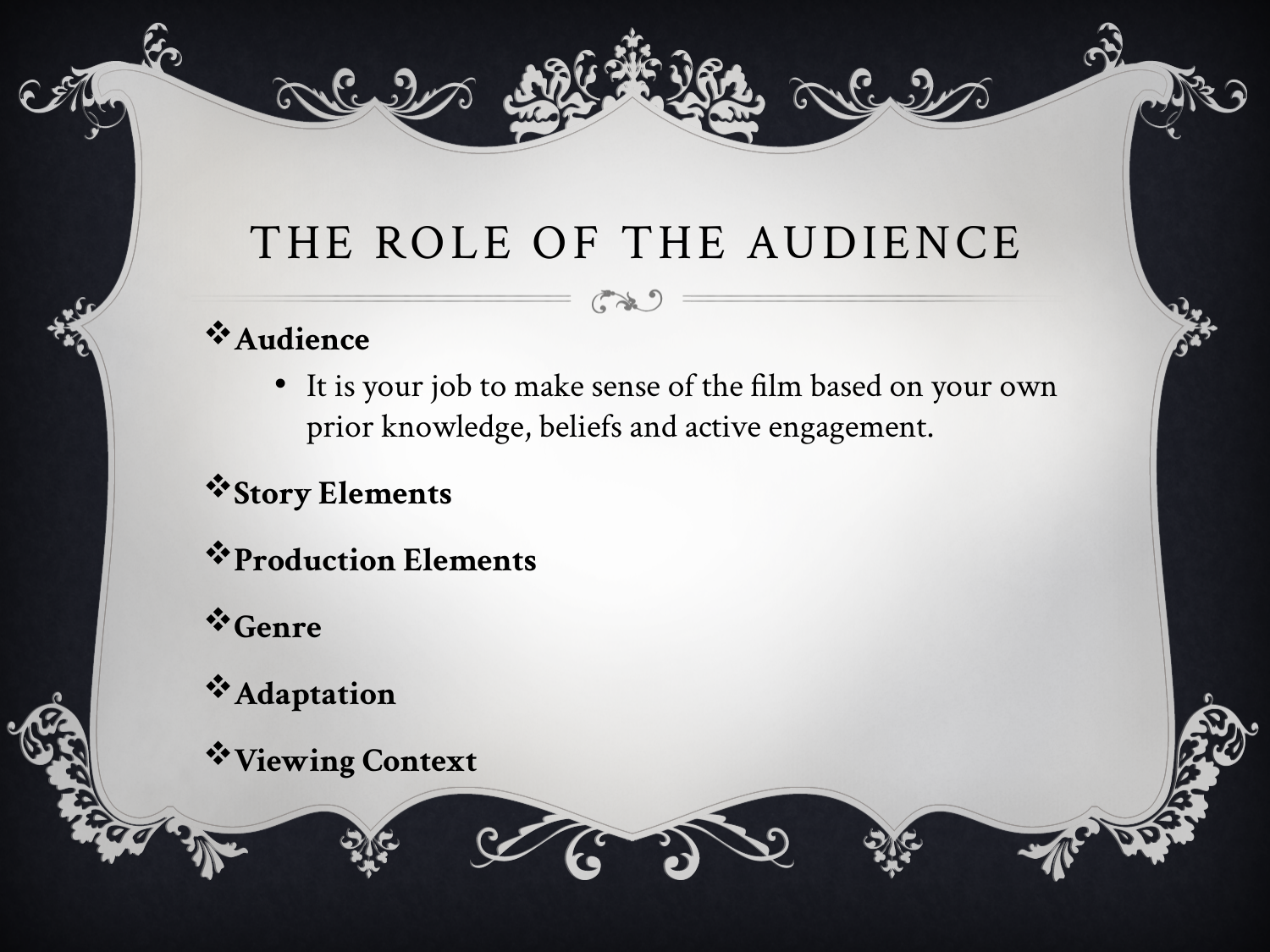

# The role of the audience
Audience
It is your job to make sense of the film based on your own prior knowledge, beliefs and active engagement.
Story Elements
Production Elements
Genre
Adaptation
Viewing Context